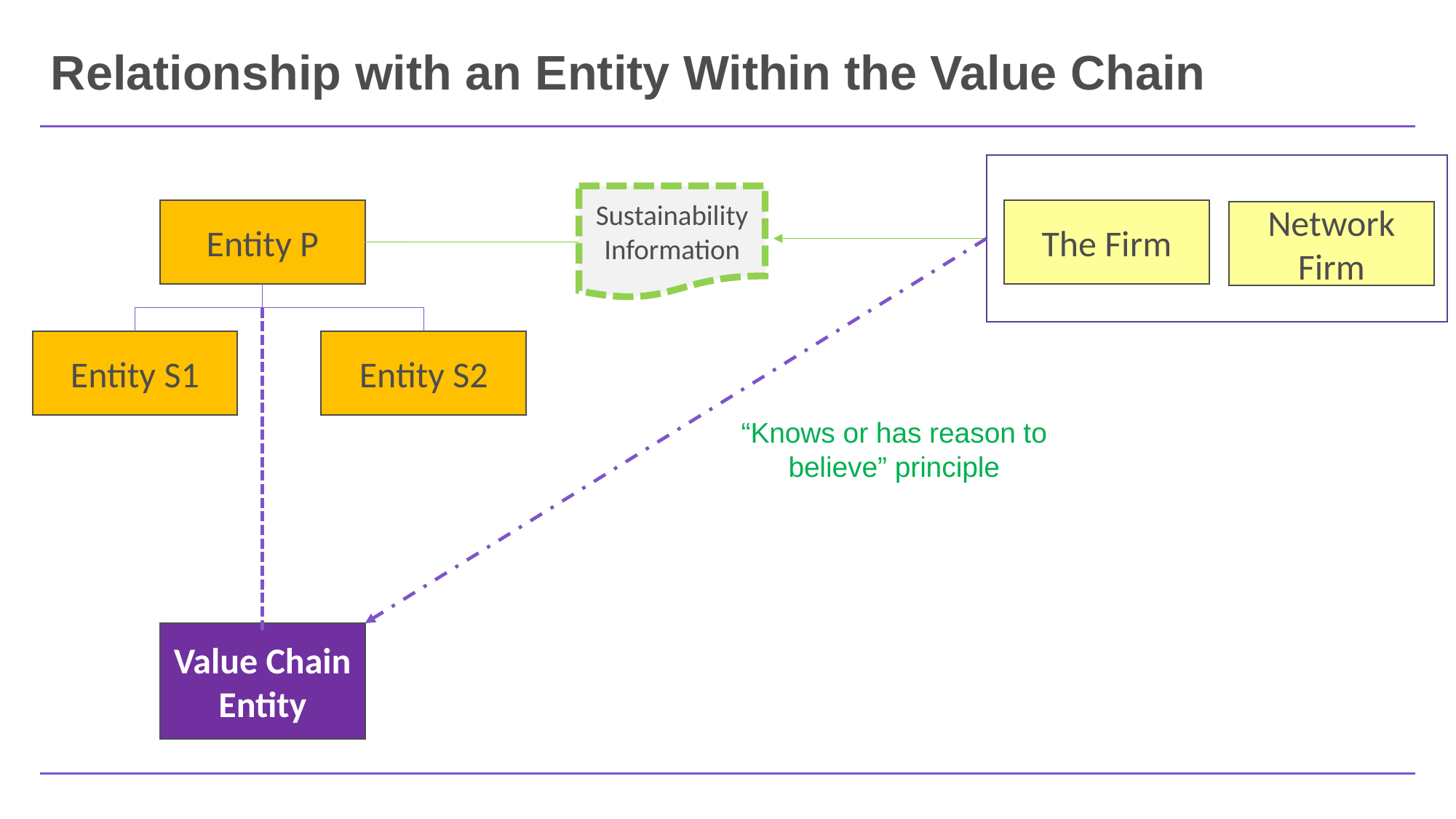

# Relationship with an Entity Within the Value Chain

Sustainability Information
Entity P
The Firm
Network Firm
Entity S2
Entity S1
“Knows or has reason to believe” principle
Value Chain
Entity